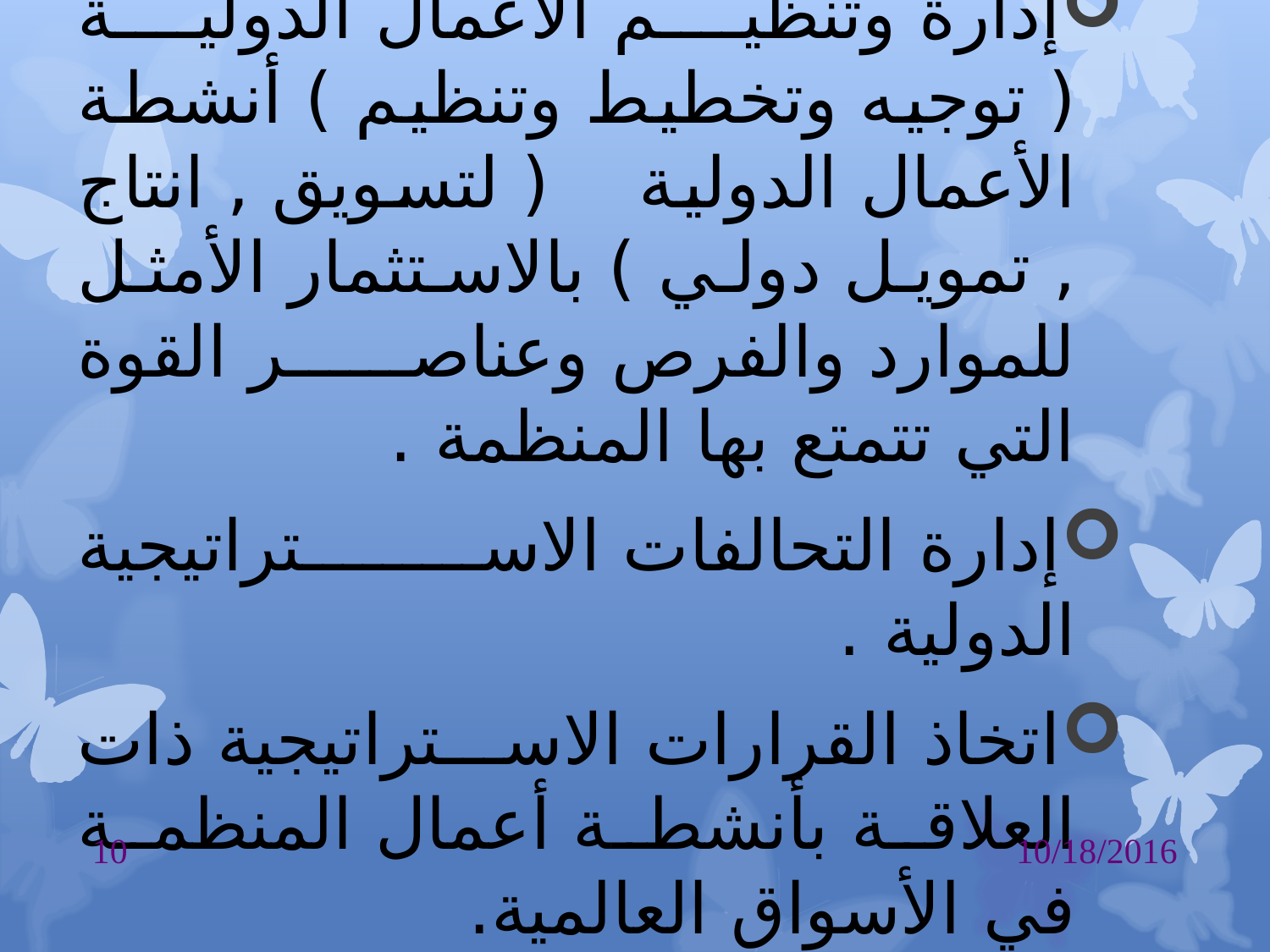

إدارة وتنظيم الأعمال الدولية ( توجيه وتخطيط وتنظيم ) أنشطة الأعمال الدولية    ( لتسويق , انتاج , تمويل دولي ) بالاستثمار الأمثل للموارد والفرص وعناصر القوة التي تتمتع بها المنظمة .
إدارة التحالفات الاستراتيجية الدولية .
اتخاذ القرارات الاستراتيجية ذات العلاقة بأنشطة أعمال المنظمة في الأسواق العالمية.
10
10/18/2016